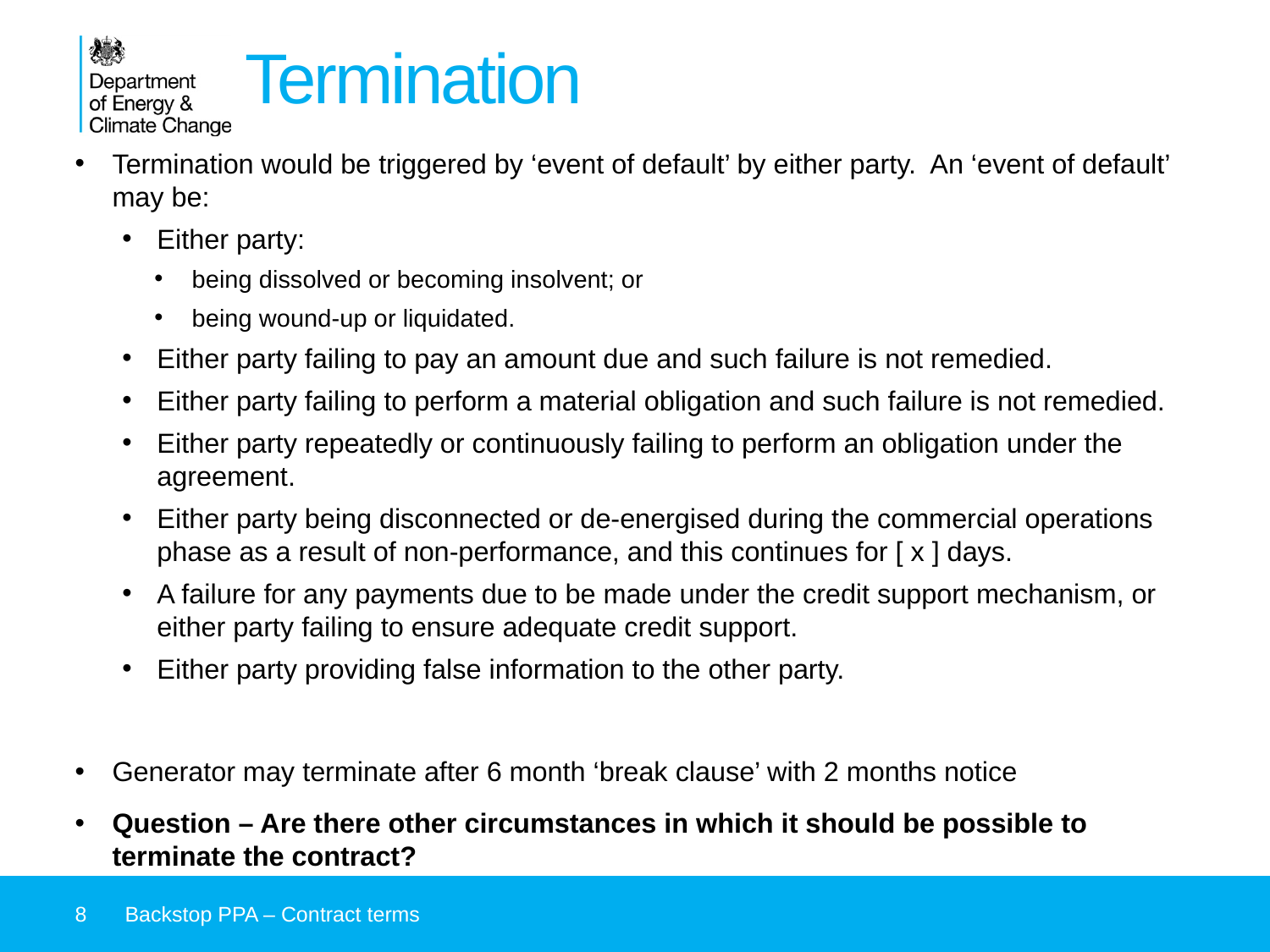

# Termination
Termination would be triggered by ‘event of default’ by either party.  An ‘event of default’ may be:
Either party:
being dissolved or becoming insolvent; or
being wound-up or liquidated.
Either party failing to pay an amount due and such failure is not remedied.
Either party failing to perform a material obligation and such failure is not remedied.
Either party repeatedly or continuously failing to perform an obligation under the agreement.
Either party being disconnected or de-energised during the commercial operations phase as a result of non-performance, and this continues for [ x ] days.
A failure for any payments due to be made under the credit support mechanism, or either party failing to ensure adequate credit support.
Either party providing false information to the other party.

Generator may terminate after 6 month ‘break clause’ with 2 months notice
Question – Are there other circumstances in which it should be possible to terminate the contract?

8
Backstop PPA – Contract terms